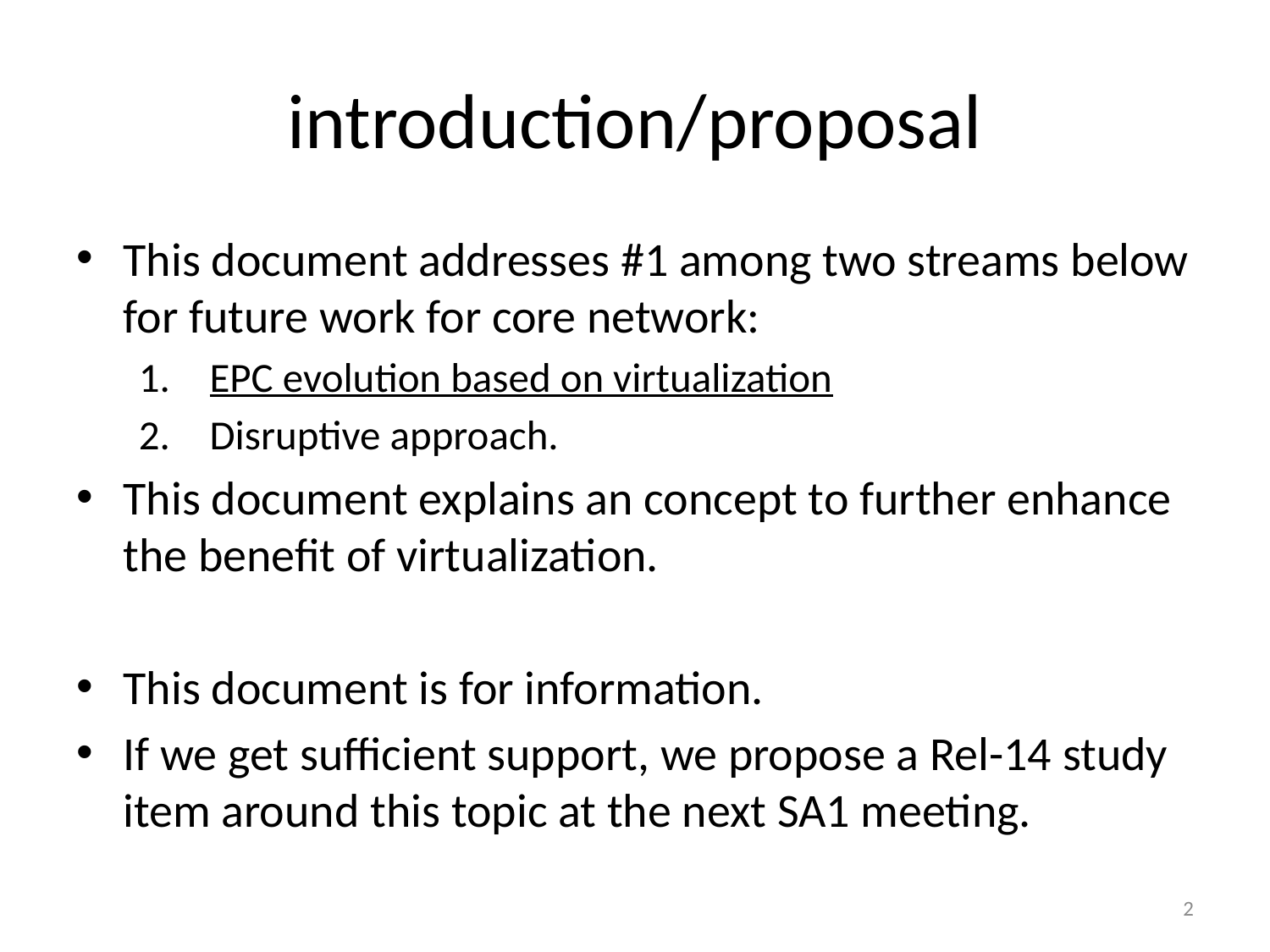

# introduction/proposal
This document addresses #1 among two streams below for future work for core network:
EPC evolution based on virtualization
Disruptive approach.
This document explains an concept to further enhance the benefit of virtualization.

This document is for information.
If we get sufficient support, we propose a Rel-14 study item around this topic at the next SA1 meeting.
2